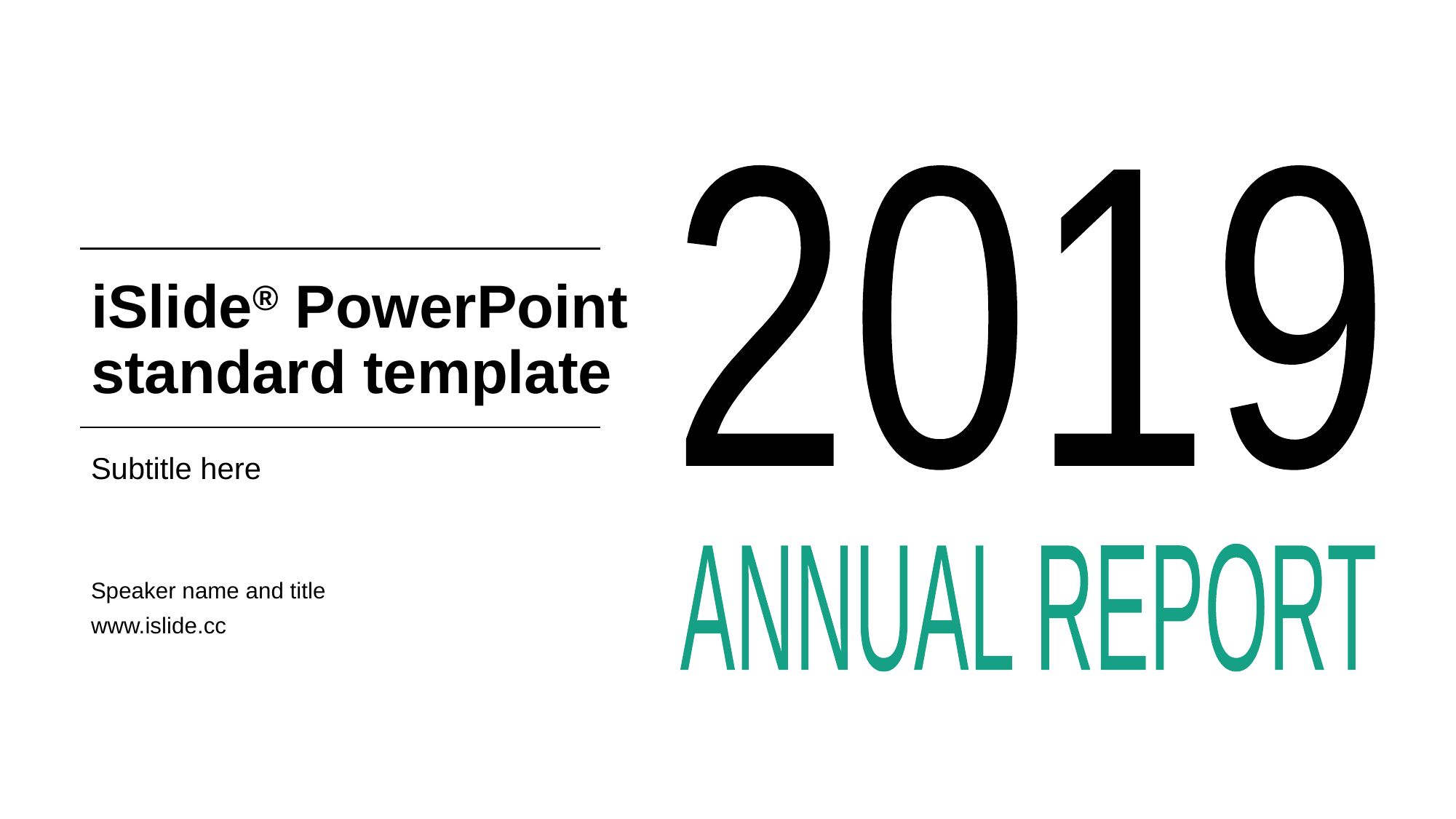

2019
# iSlide® PowerPoint standard template
Subtitle here
ANNUAL REPORT
Speaker name and title
www.islide.cc